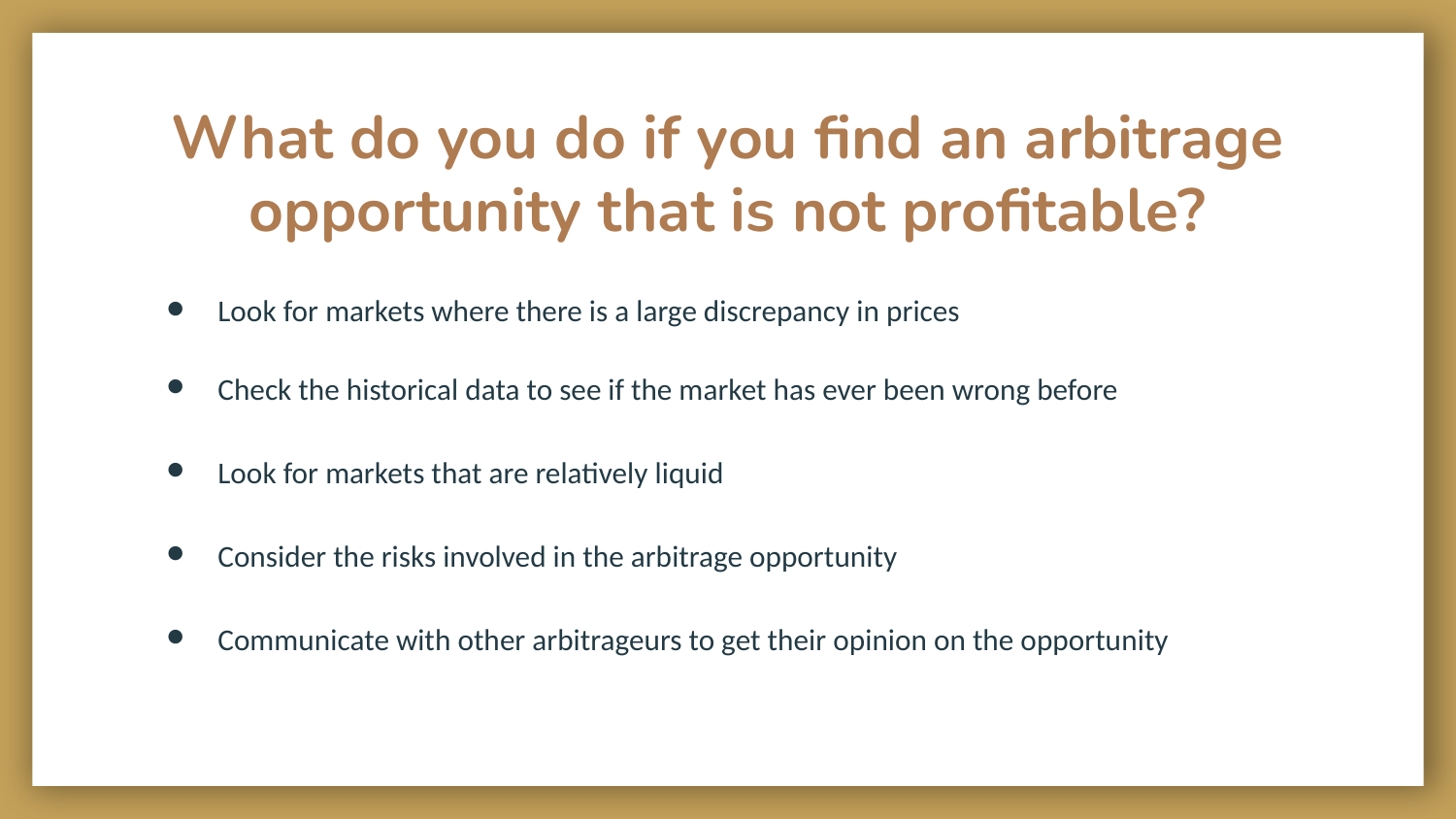

# What do you do if you find an arbitrage opportunity that is not profitable?
Look for markets where there is a large discrepancy in prices
Check the historical data to see if the market has ever been wrong before
Look for markets that are relatively liquid
Consider the risks involved in the arbitrage opportunity
Communicate with other arbitrageurs to get their opinion on the opportunity